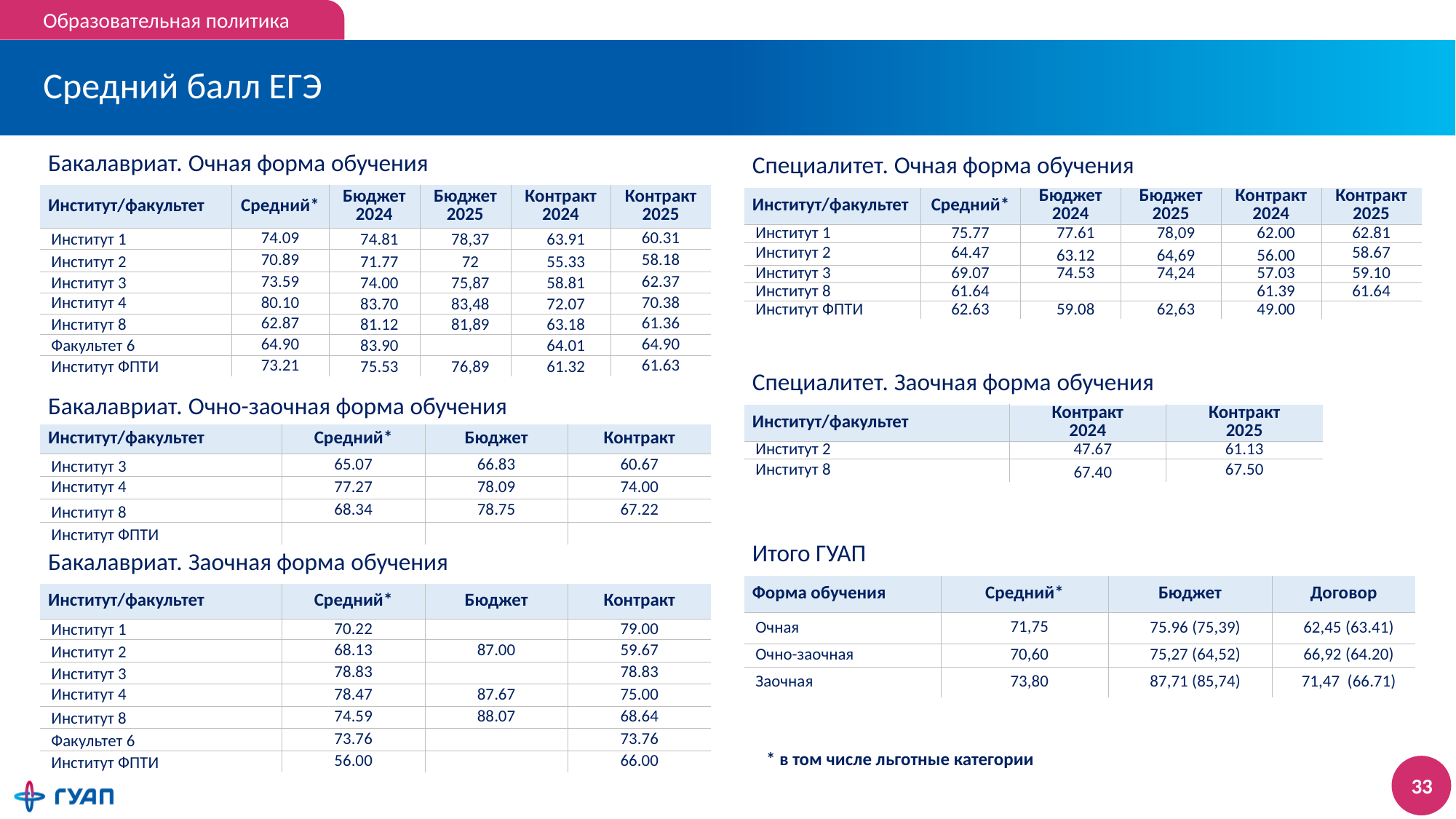

Образовательная политика
# Средний балл ЕГЭ
| Бакалавриат. Очная форма oбучения |  |  |  |  |  |
| --- | --- | --- | --- | --- | --- |
| Институт/факультет | Средний\* | Бюджет 2024 | Бюджет 2025 | Контракт 2024 | Контракт 2025 |
| Институт 1 | 74.09 | 74.81 | 78,37 | 63.91 | 60.31 |
| Институт 2 | 70.89 | 71.77 | 72 | 55.33 | 58.18 |
| Институт 3 | 73.59 | 74.00 | 75,87 | 58.81 | 62.37 |
| Институт 4 | 80.10 | 83.70 | 83,48 | 72.07 | 70.38 |
| Институт 8 | 62.87 | 81.12 | 81,89 | 63.18 | 61.36 |
| Факультет 6 | 64.90 | 83.90 |  | 64.01 | 64.90 |
| Институт ФПТИ | 73.21 | 75.53 | 76,89 | 61.32 | 61.63 |
| Специалитет. Очная форма oбучения |  |  |  |  |  |
| --- | --- | --- | --- | --- | --- |
| Институт/факультет | Средний\* | Бюджет 2024 | Бюджет 2025 | Контракт 2024 | Контракт 2025 |
| Институт 1 | 75.77 | 77.61 | 78,09 | 62.00 | 62.81 |
| Институт 2 | 64.47 | 63.12 | 64,69 | 56.00 | 58.67 |
| Институт 3 | 69.07 | 74.53 | 74,24 | 57.03 | 59.10 |
| Институт 8 | 61.64 |  |  | 61.39 | 61.64 |
| Институт ФПТИ | 62.63 | 59.08 | 62,63 | 49.00 |  |
| Специалитет. Заочная форма oбучения |  |  |
| --- | --- | --- |
| Институт/факультет | Контракт 2024 | Контракт 2025 |
| Институт 2 | 47.67 | 61.13 |
| Институт 8 | 67.40 | 67.50 |
| Бакалавриат. Очно-заочная форма oбучения |  |  |  |
| --- | --- | --- | --- |
| Институт/факультет | Средний\* | Бюджет | Контракт |
| Институт 3 | 65.07 | 66.83 | 60.67 |
| Институт 4 | 77.27 | 78.09 | 74.00 |
| Институт 8 | 68.34 | 78.75 | 67.22 |
| Институт ФПТИ |  |  |  |
| Итого ГУАП |  |  |  |
| --- | --- | --- | --- |
| Форма обучения | Средний\* | Бюджет | Договор |
| Очная | 71,75 | 75.96 (75,39) | 62,45 (63.41) |
| Очно-заочная | 70,60 | 75,27 (64,52) | 66,92 (64.20) |
| Заочная | 73,80 | 87,71 (85,74) | 71,47 (66.71) |
| Бакалавриат. Заочная форма oбучения |  |  |  |
| --- | --- | --- | --- |
| Институт/факультет | Средний\* | Бюджет | Контракт |
| Институт 1 | 70.22 |  | 79.00 |
| Институт 2 | 68.13 | 87.00 | 59.67 |
| Институт 3 | 78.83 |  | 78.83 |
| Институт 4 | 78.47 | 87.67 | 75.00 |
| Институт 8 | 74.59 | 88.07 | 68.64 |
| Факультет 6 | 73.76 |  | 73.76 |
| Институт ФПТИ | 56.00 |  | 66.00 |
* в том числе льготные категории